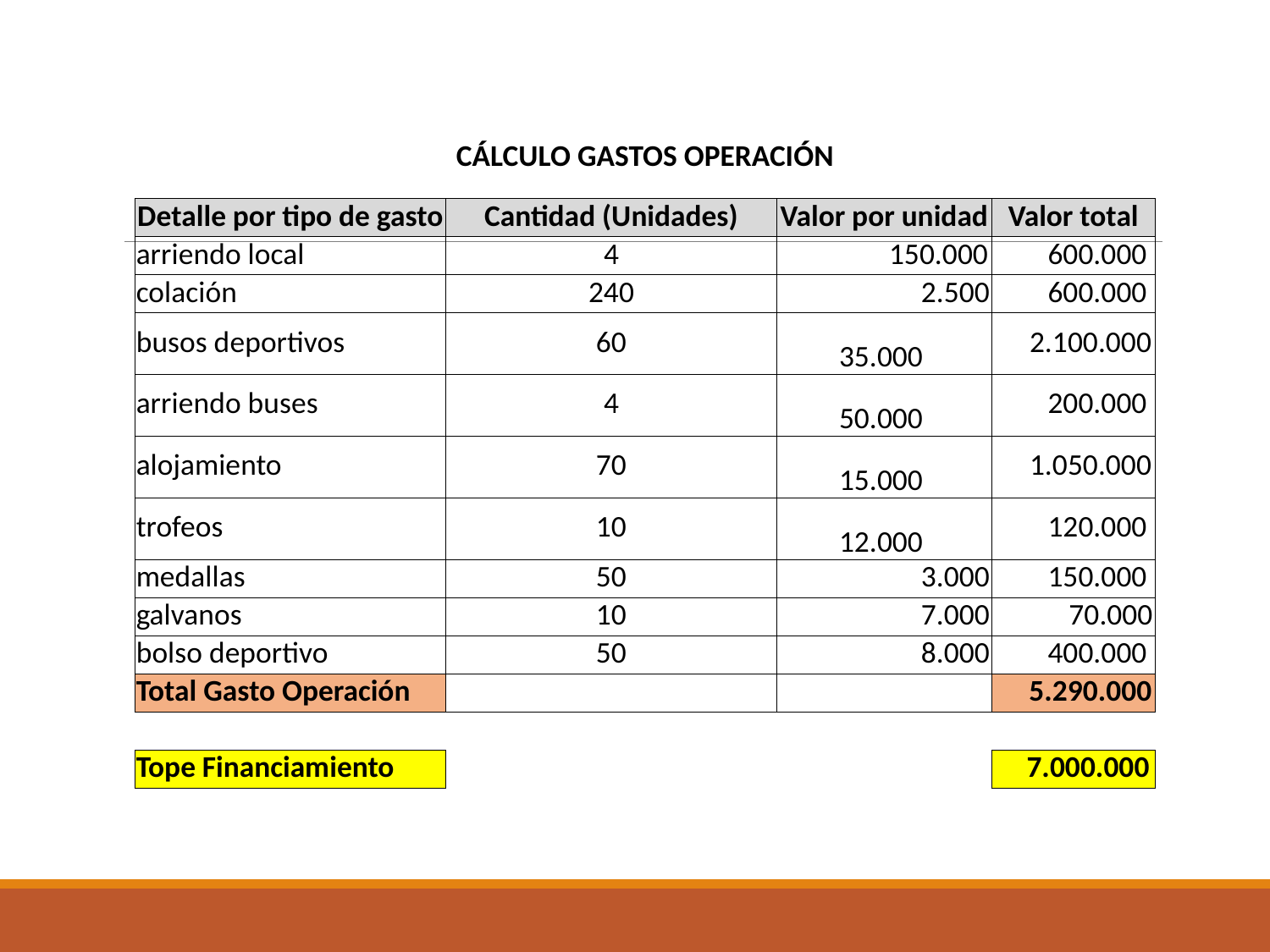

| CÁLCULO GASTOS OPERACIÓN |  |  |  |
| --- | --- | --- | --- |
|  |  |  |  |
| Detalle por tipo de gasto | Cantidad (Unidades) | Valor por unidad | Valor total |
| arriendo local | 4 | 150.000 | 600.000 |
| colación | 240 | 2.500 | 600.000 |
| busos deportivos | 60 | 35.000 | 2.100.000 |
| arriendo buses | 4 | 50.000 | 200.000 |
| alojamiento | 70 | 15.000 | 1.050.000 |
| trofeos | 10 | 12.000 | 120.000 |
| medallas | 50 | 3.000 | 150.000 |
| galvanos | 10 | 7.000 | 70.000 |
| bolso deportivo | 50 | 8.000 | 400.000 |
| Total Gasto Operación |  |  | 5.290.000 |
|  |  |  |  |
| Tope Financiamiento |  |  | 7.000.000 |